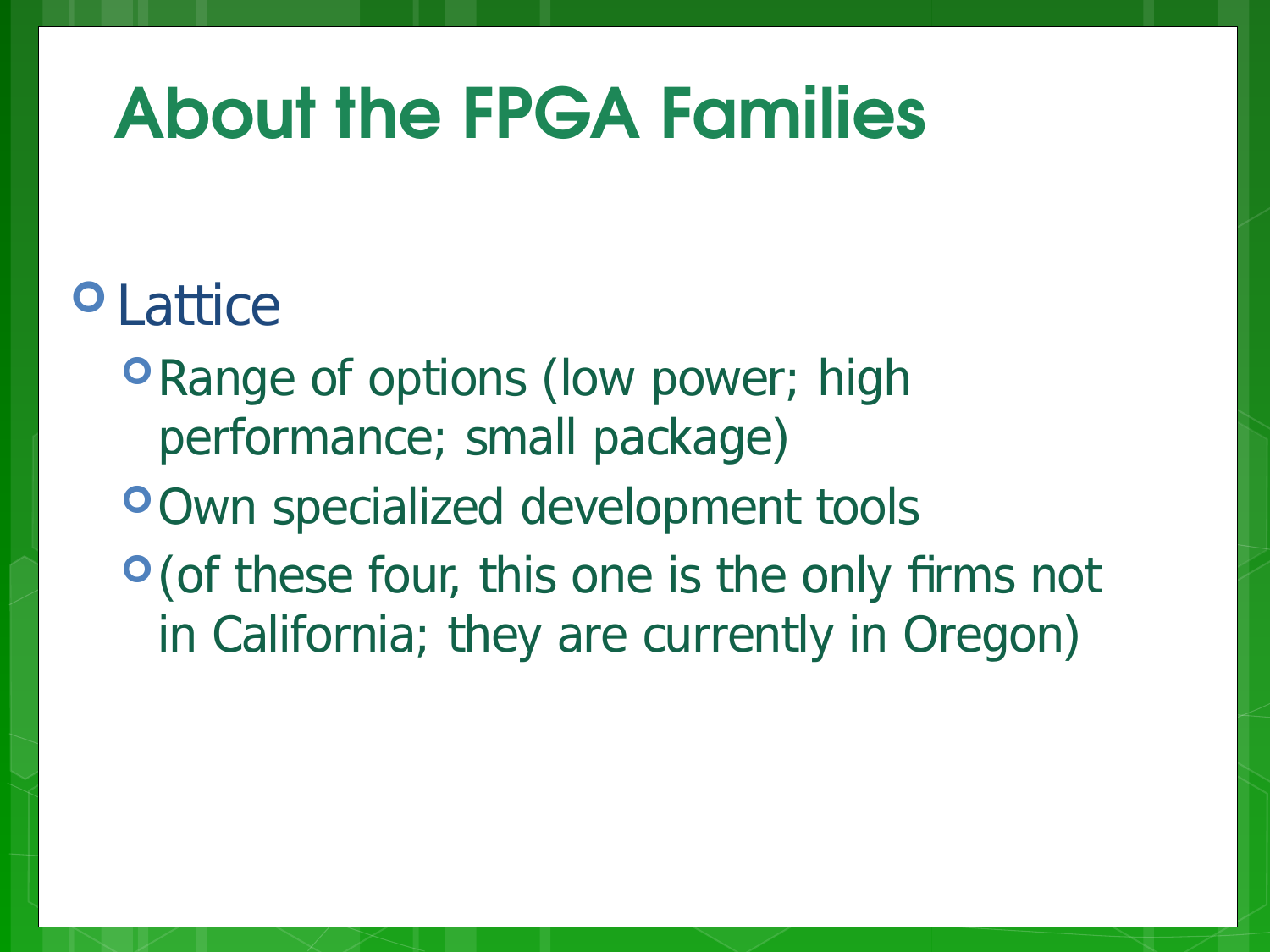

# About the FPGA Families
Lattice
Range of options (low power; high performance; small package)
Own specialized development tools
(of these four, this one is the only firms not in California; they are currently in Oregon)